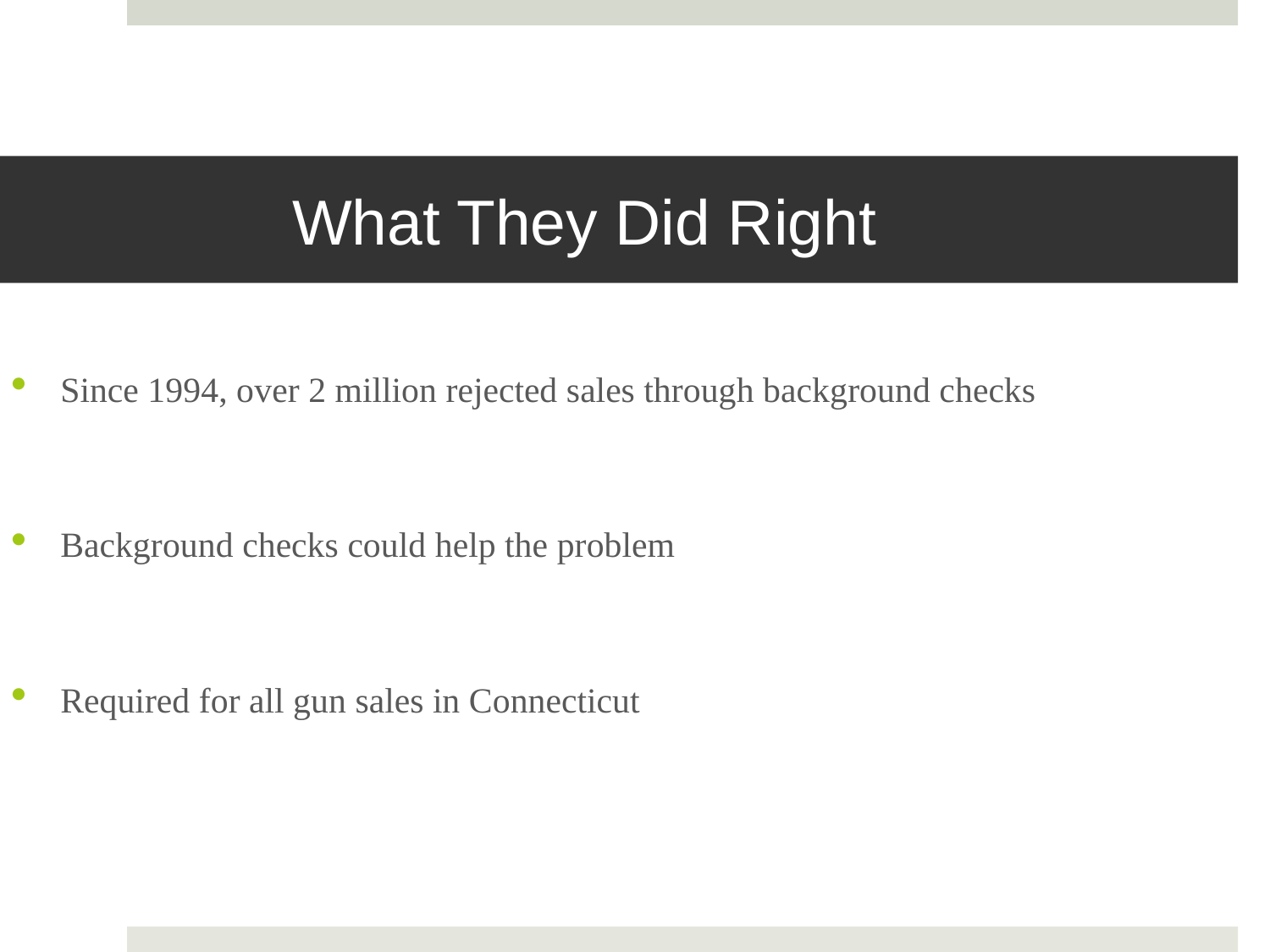

# What They Did Right
Since 1994, over 2 million rejected sales through background checks

Background checks could help the problem

Required for all gun sales in Connecticut